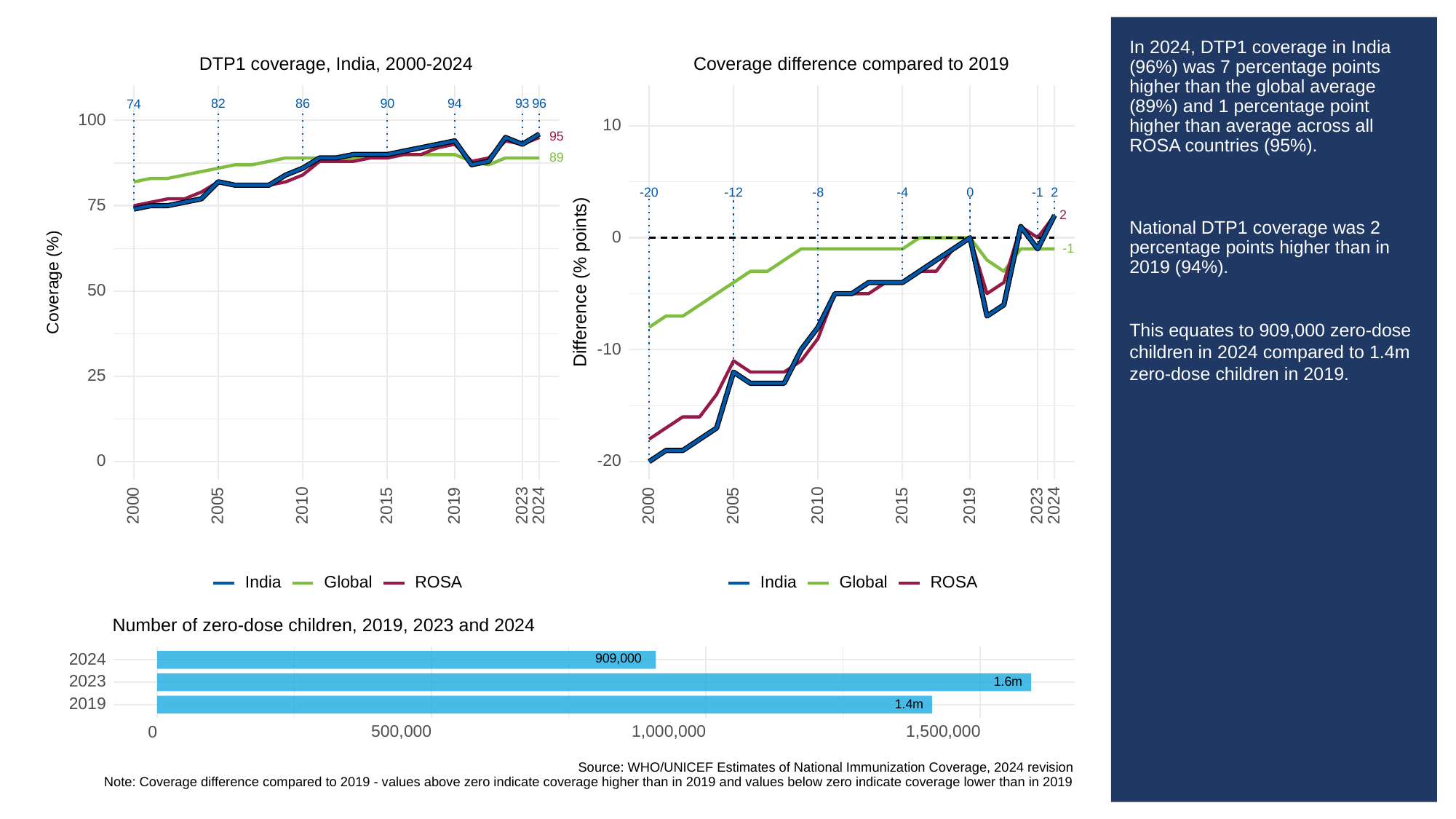

# In 2024, DTP1 coverage in India (96%) was 7 percentage points higher than the global average (89%) and 1 percentage point higher than average across all ROSA countries (95%).

National DTP1 coverage was 2 percentage points higher than in 2019 (94%).

This equates to 909,000 zero-dose children in 2024 compared to 1.4m zero-dose children in 2019.

Coverage difference compared to 2019
DTP1 coverage, India, 2000-2024

93
82
86
90
94
96
74

100
10

95

89

-20
-8
0
-12
-1
2
-4

75

2

0

-1

Difference (% points)
Coverage (%)
50

-10

25

0
-20

2023
2023
2000
2005
2010
2015
2019
2024
2000
2005
2010
2015
2019
2024
ROSA
ROSA
Global
Global
India
India

Number of zero-dose children, 2019, 2023 and 2024

909,000
2024

2023
1.6m

2019
1.4m

500,000
1,000,000
1,500,000
0
Source: WHO/UNICEF Estimates of National Immunization Coverage, 2024 revision
Note: Coverage difference compared to 2019 - values above zero indicate coverage higher than in 2019 and values below zero indicate coverage lower than in 2019